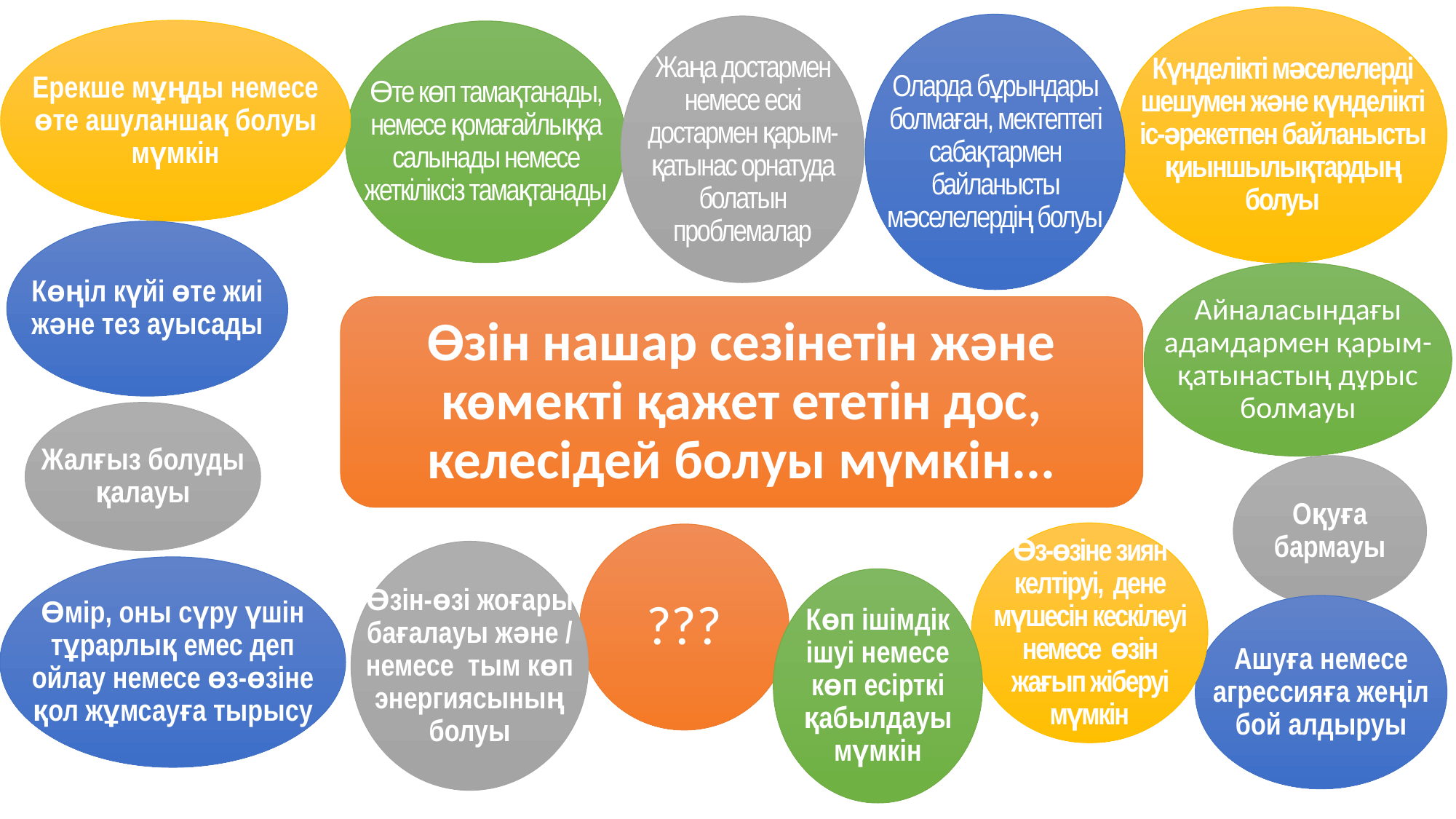

Күнделікті мәселелерді шешумен және күнделікті іс-әрекетпен байланысты қиыншылықтардың болуы
Оларда бұрындары болмаған, мектептегі сабақтармен байланысты мәселелердің болуы
Жаңа достармен немесе ескі достармен қарым-қатынас орнатуда болатын проблемалар
Ерекше мұңды немесе өте ашуланшақ болуы мүмкін
Өте көп тамақтанады, немесе қомағайлыққа салынады немесе жеткіліксіз тамақтанады
Көңіл күйі өте жиі және тез ауысады
Айналасындағы адамдармен қарым-қатынастың дұрыс болмауы
Өзін нашар сезінетін және көмекті қажет ететін дос, келесідей болуы мүмкін...
Жалғыз болуды қалауы
Оқуға бармауы
Өз-өзіне зиян келтіруі,  дене мүшесін кескілеуі немесе  өзін жағып жіберуі мүмкін
???
Өзін-өзі жоғары бағалауы және / немесе  тым көп
энергиясының болуы
Өмір, оны сүру үшін тұрарлық емес деп ойлау немесе өз-өзіне қол жұмсауға тырысу
Көп ішімдік ішуі немесе көп есірткі қабылдауы мүмкін
Ашуға немесе агрессияға жеңіл бой алдыруы